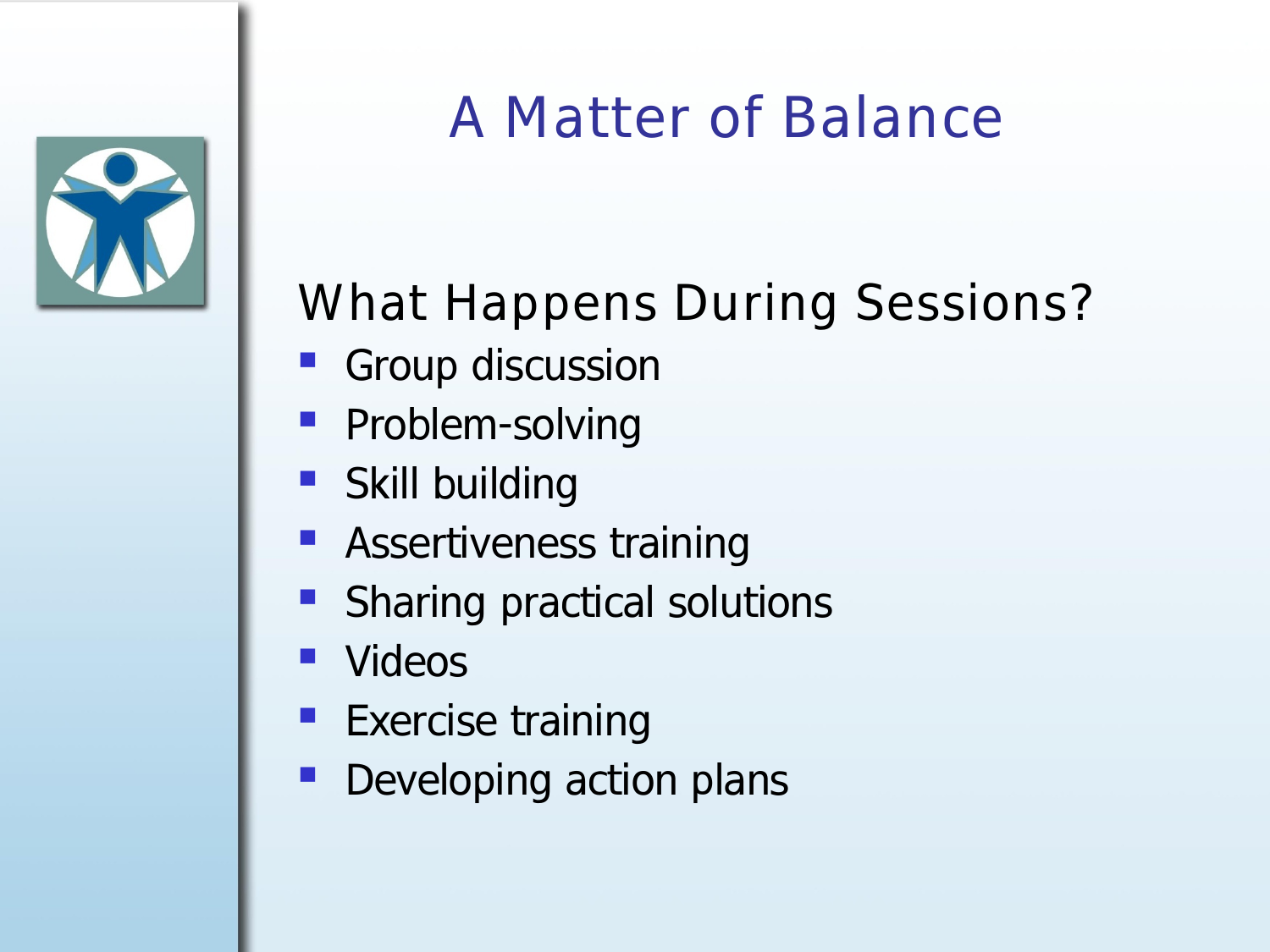

# A Matter of Balance
What Happens During Sessions?
Group discussion
Problem-solving
Skill building
Assertiveness training
Sharing practical solutions
Videos
Exercise training
Developing action plans